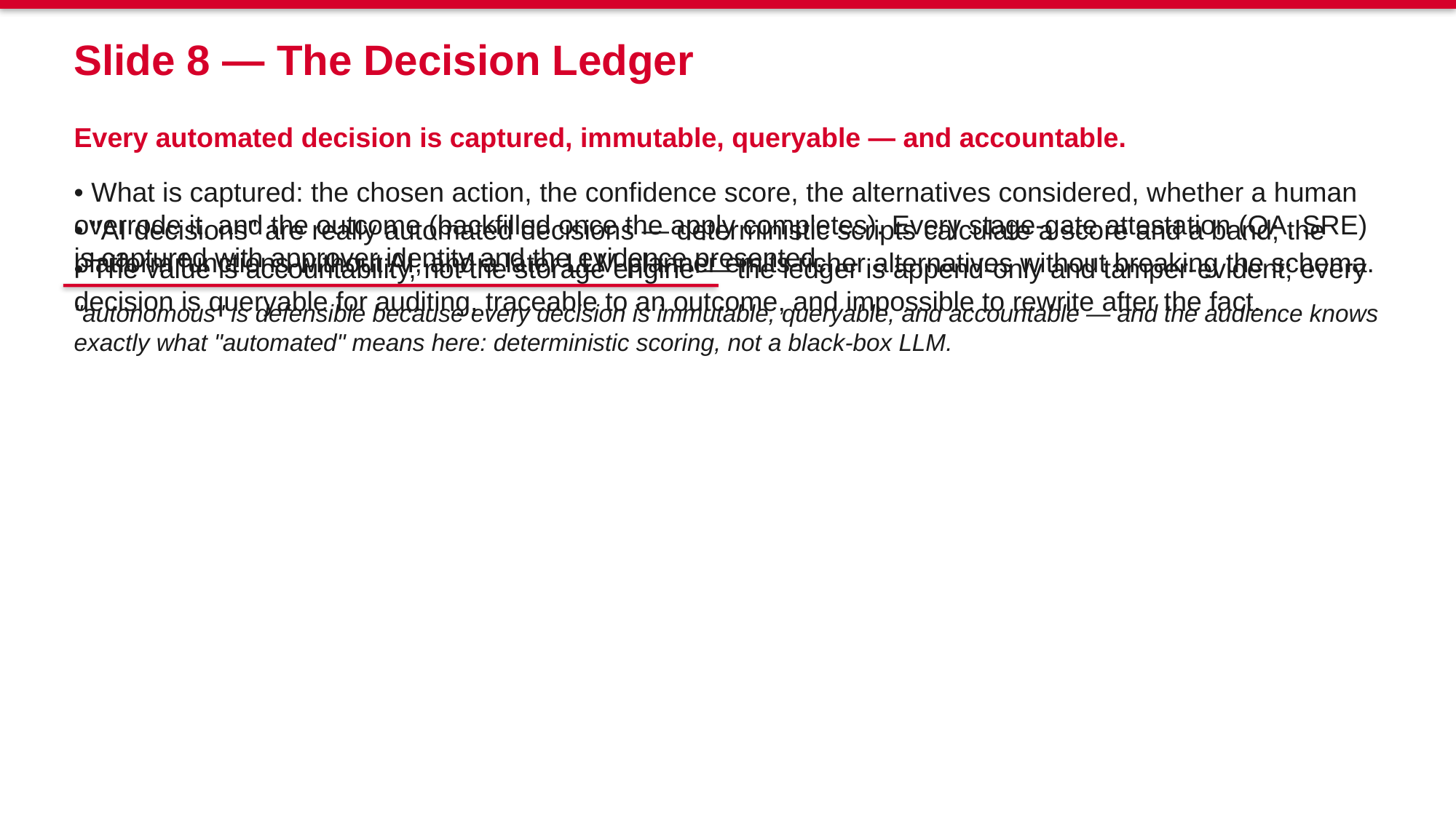

Slide 8 — The Decision Ledger
Every automated decision is captured, immutable, queryable — and accountable.
• What is captured: the chosen action, the confidence score, the alternatives considered, whether a human overrode it, and the outcome (backfilled once the apply completes). Every stage-gate attestation (QA, SRE) is captured with approver identity and the evidence presented.
• "AI decisions" are really automated decisions — deterministic scripts calculate a score and a band; the platform functions without AI, and a later LLM planner emits richer alternatives without breaking the schema.
• The value is accountability, not the storage engine — the ledger is append-only and tamper-evident; every decision is queryable for auditing, traceable to an outcome, and impossible to rewrite after the fact.

"autonomous" is defensible because every decision is immutable, queryable, and accountable — and the audience knows exactly what "automated" means here: deterministic scoring, not a black-box LLM.